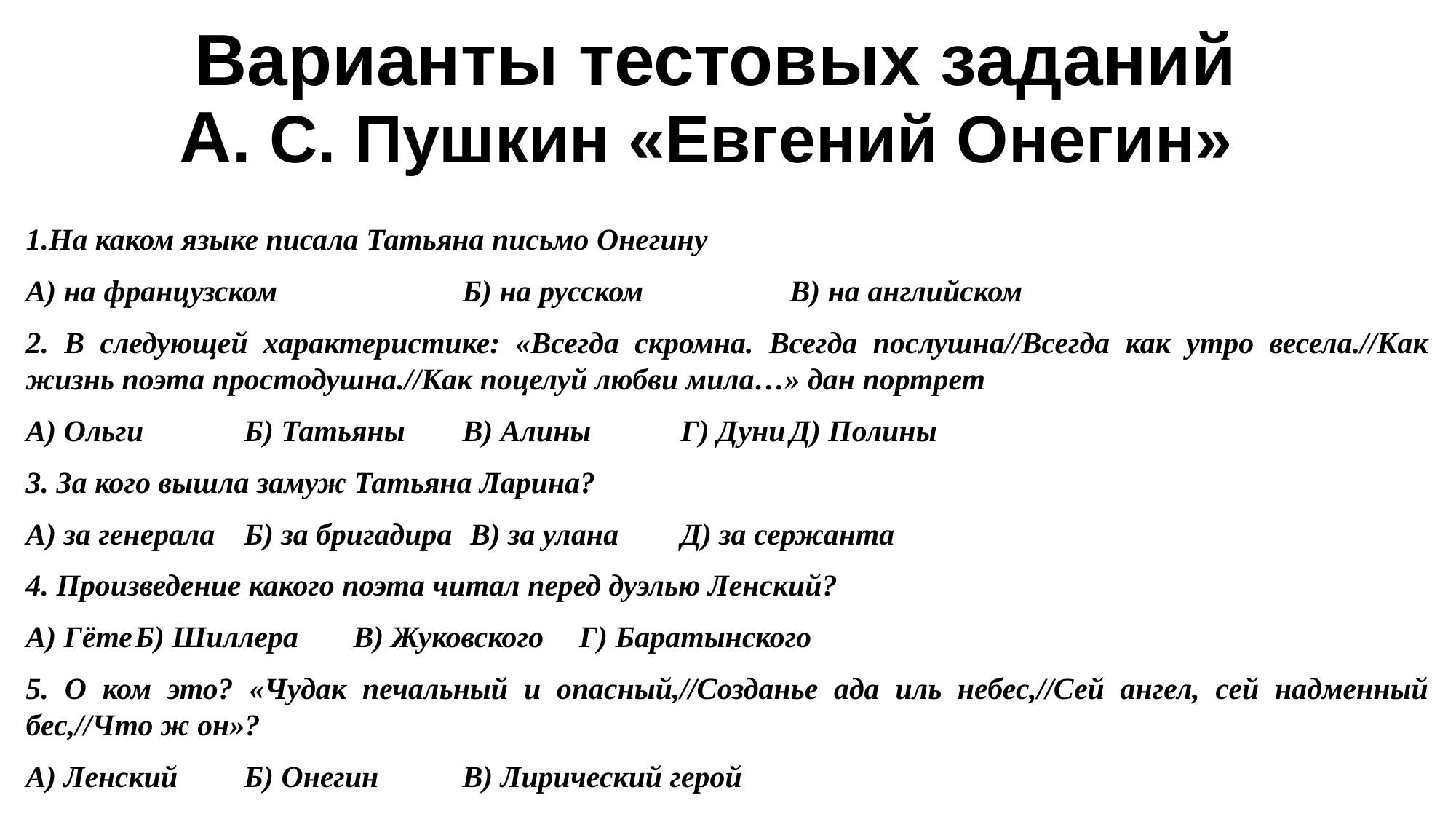

# Варианты тестовых заданий
А. С. Пушкин «Евгений Онегин»
1.На каком языке писала Татьяна письмо Онегину
А) на французском		Б) на русском		В) на английском
2. В следующей характеристике: «Всегда скромна. Всегда послушна//Всегда как утро весела.//Как жизнь поэта простодушна.//Как поцелуй любви мила…» дан портрет
А) Ольги	Б) Татьяны	В) Алины	Г) Дуни	Д) Полины
3. За кого вышла замуж Татьяна Ларина?
А) за генерала	Б) за бригадира	 В) за улана	Д) за сержанта
4. Произведение какого поэта читал перед дуэлью Ленский?
А) Гёте	Б) Шиллера	В) Жуковского	 Г) Баратынского
5. О ком это? «Чудак печальный и опасный,//Созданье ада иль небес,//Сей ангел, сей надменный бес,//Что ж он»?
А) Ленский	Б) Онегин	В) Лирический герой